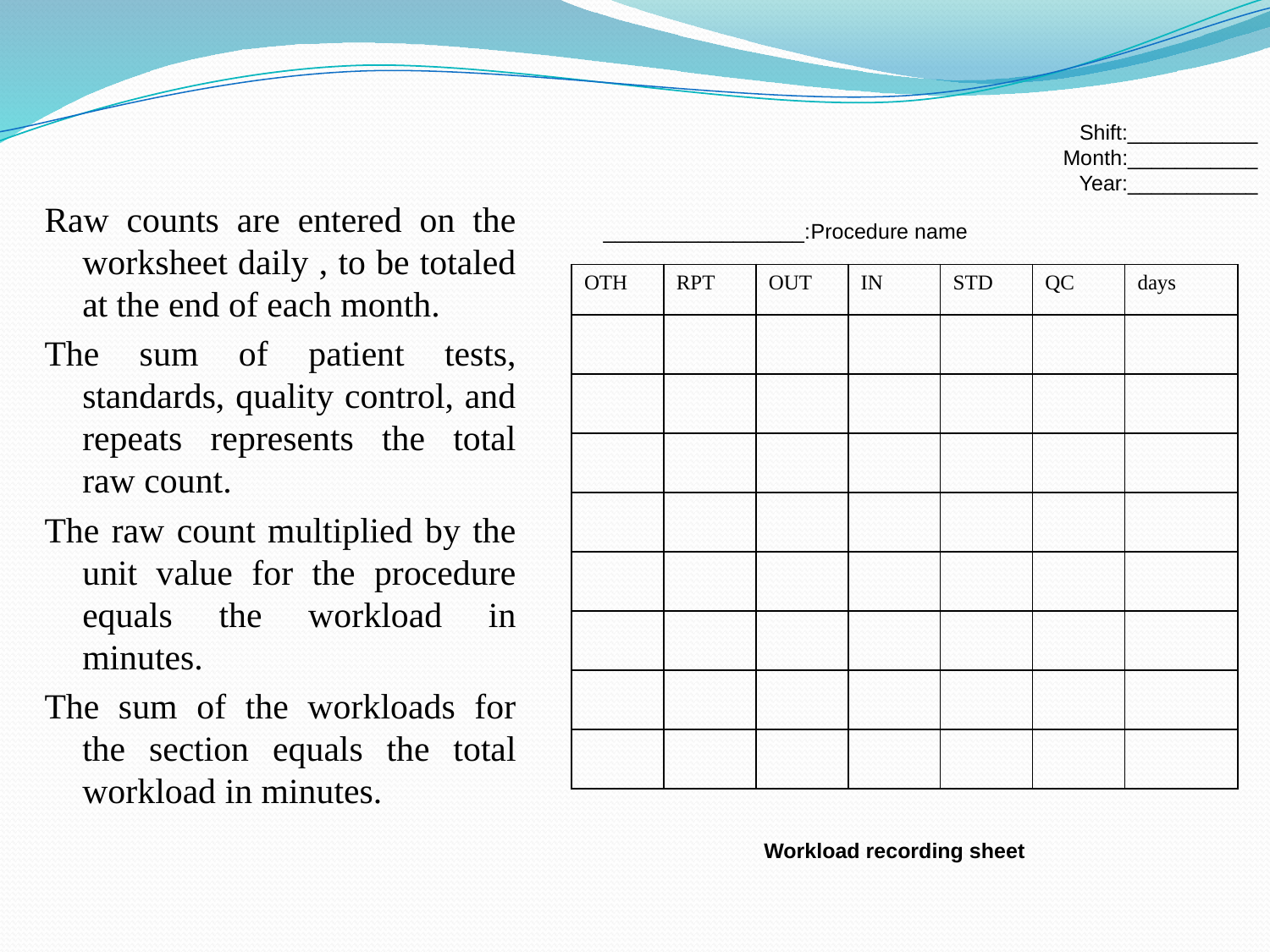

Shift:___________
Month:___________
Year:___________
Raw counts are entered on the worksheet daily , to be totaled at the end of each month.
The sum of patient tests, standards, quality control, and repeats represents the total raw count.
The raw count multiplied by the unit value for the procedure equals the workload in minutes.
The sum of the workloads for the section equals the total workload in minutes.

Procedure name:_________________
| OTH | RPT | OUT | IN | STD | QC | days |
| --- | --- | --- | --- | --- | --- | --- |
|  |  |  |  |  |  |  |
|  |  |  |  |  |  |  |
|  |  |  |  |  |  |  |
|  |  |  |  |  |  |  |
|  |  |  |  |  |  |  |
|  |  |  |  |  |  |  |
|  |  |  |  |  |  |  |
|  |  |  |  |  |  |  |

Workload recording sheet